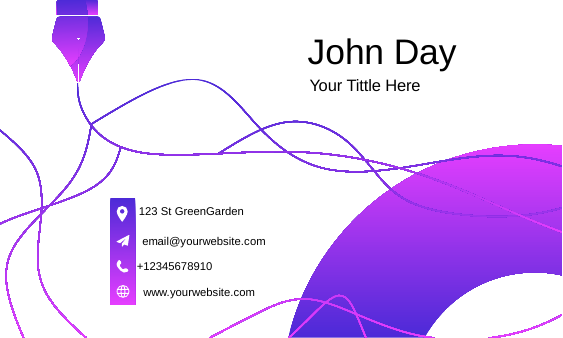

John Day
Your Tittle Here

123 St GreenGarden

email@yourwebsite.com

+12345678910

www.yourwebsite.com